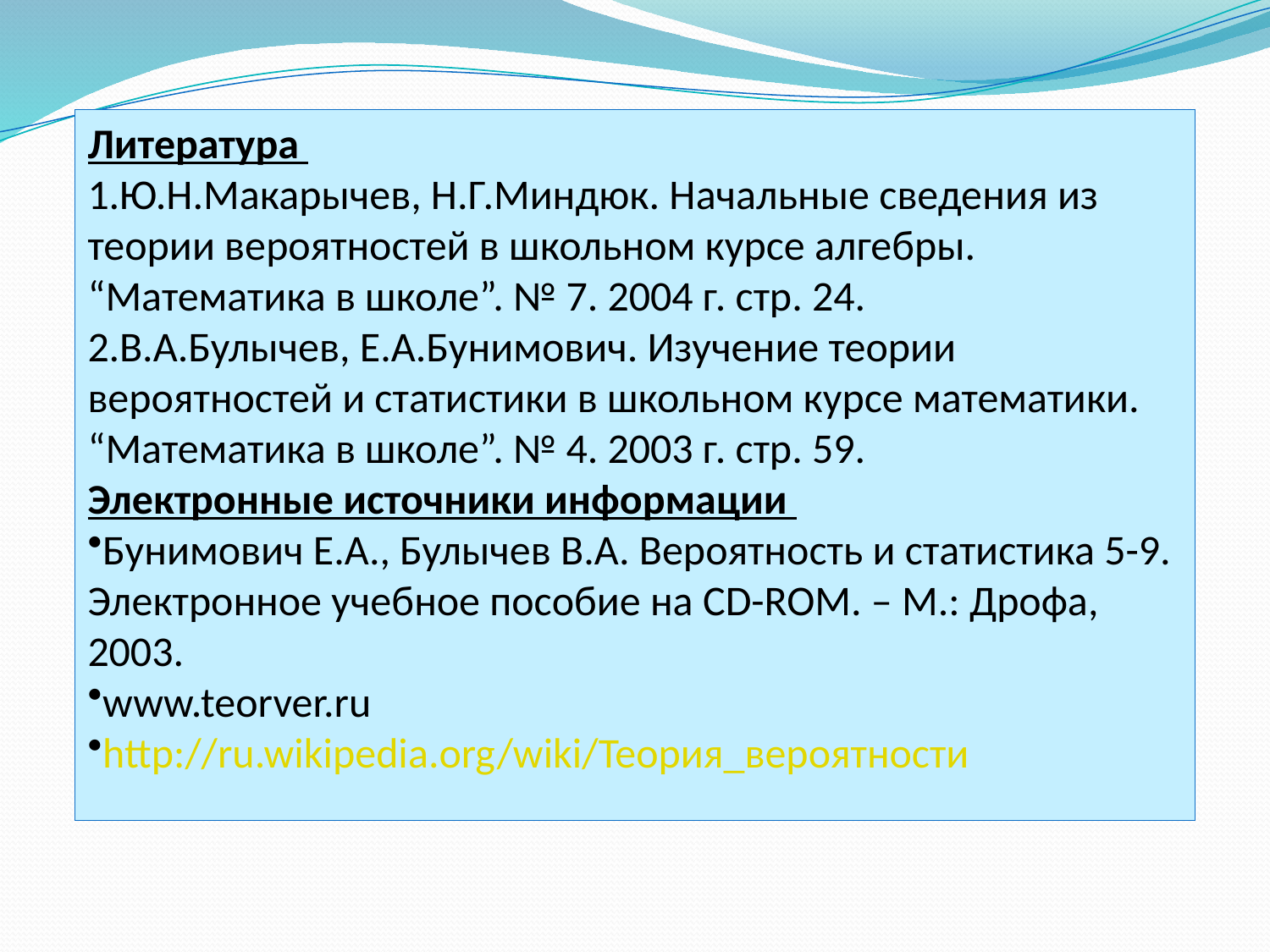

Литература
Ю.Н.Макарычев, Н.Г.Миндюк. Начальные сведения из теории вероятностей в школьном курсе алгебры. “Математика в школе”. № 7. 2004 г. стр. 24.
В.А.Булычев, Е.А.Бунимович. Изучение теории вероятностей и статистики в школьном курсе математики. “Математика в школе”. № 4. 2003 г. стр. 59.
Электронные источники информации
Бунимович Е.А., Булычев В.А. Вероятность и статистика 5-9. Электронное учебное пособие на CD-ROM. – М.: Дрофа, 2003.
www.teorver.ru
http://ru.wikipedia.org/wiki/Теория_вероятности